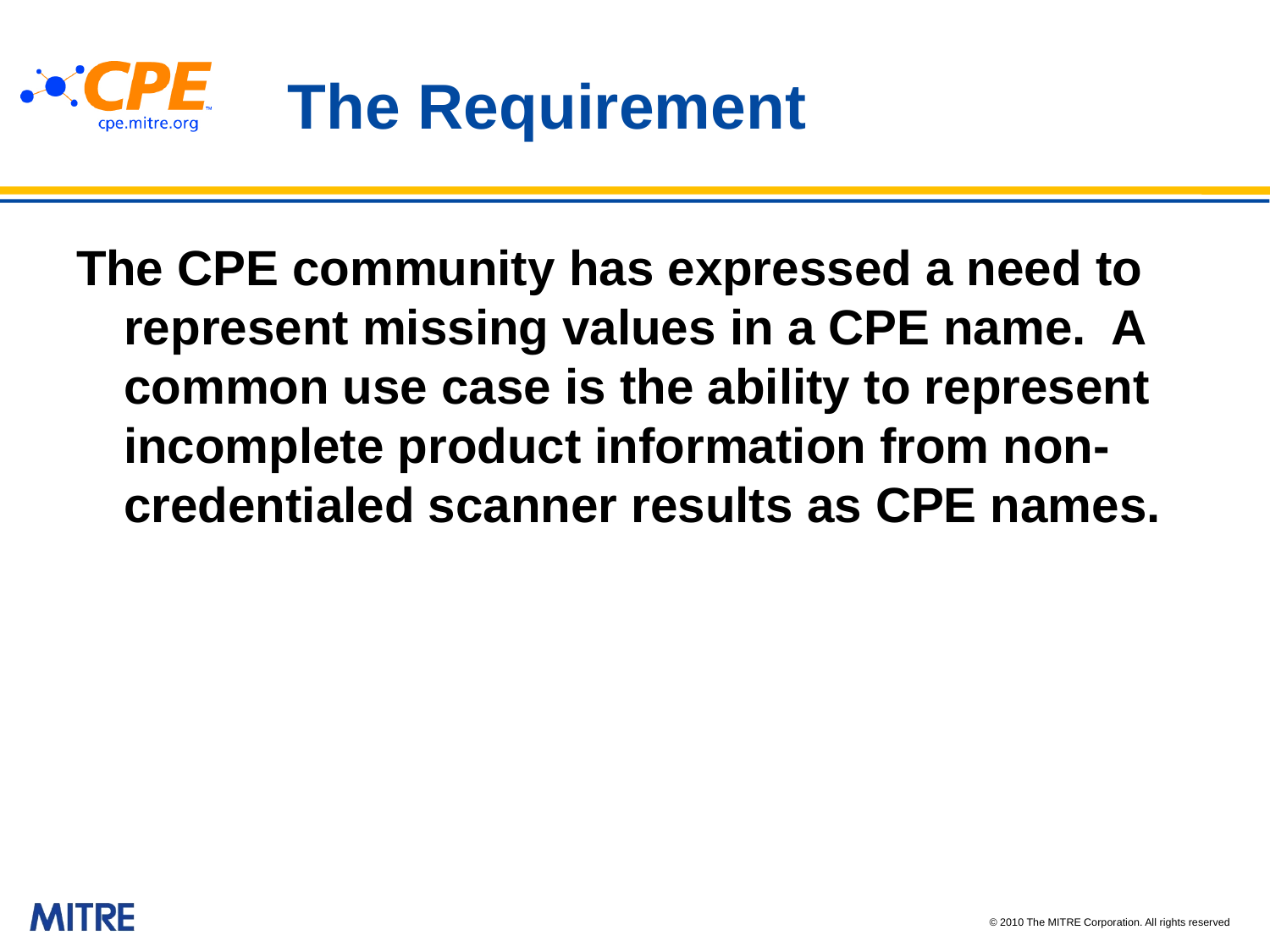

# The Requirement
The CPE community has expressed a need to represent missing values in a CPE name.  A common use case is the ability to represent incomplete product information from non-credentialed scanner results as CPE names.